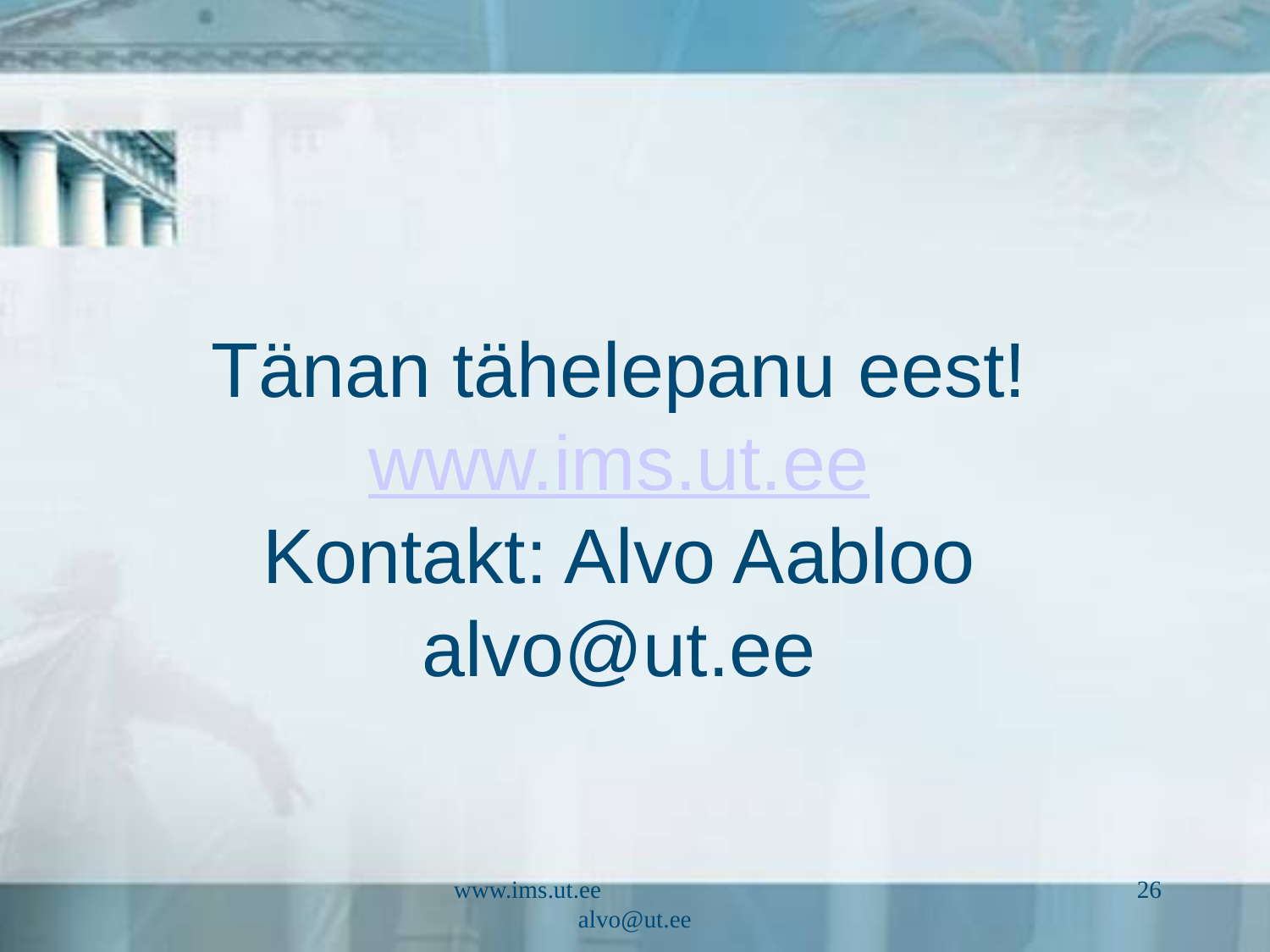

# Tänan tähelepanu eest! www.ims.ut.ee Kontakt: Alvo Aabloo alvo@ut.ee
www.ims.ut.ee                                    alvo@ut.ee
26